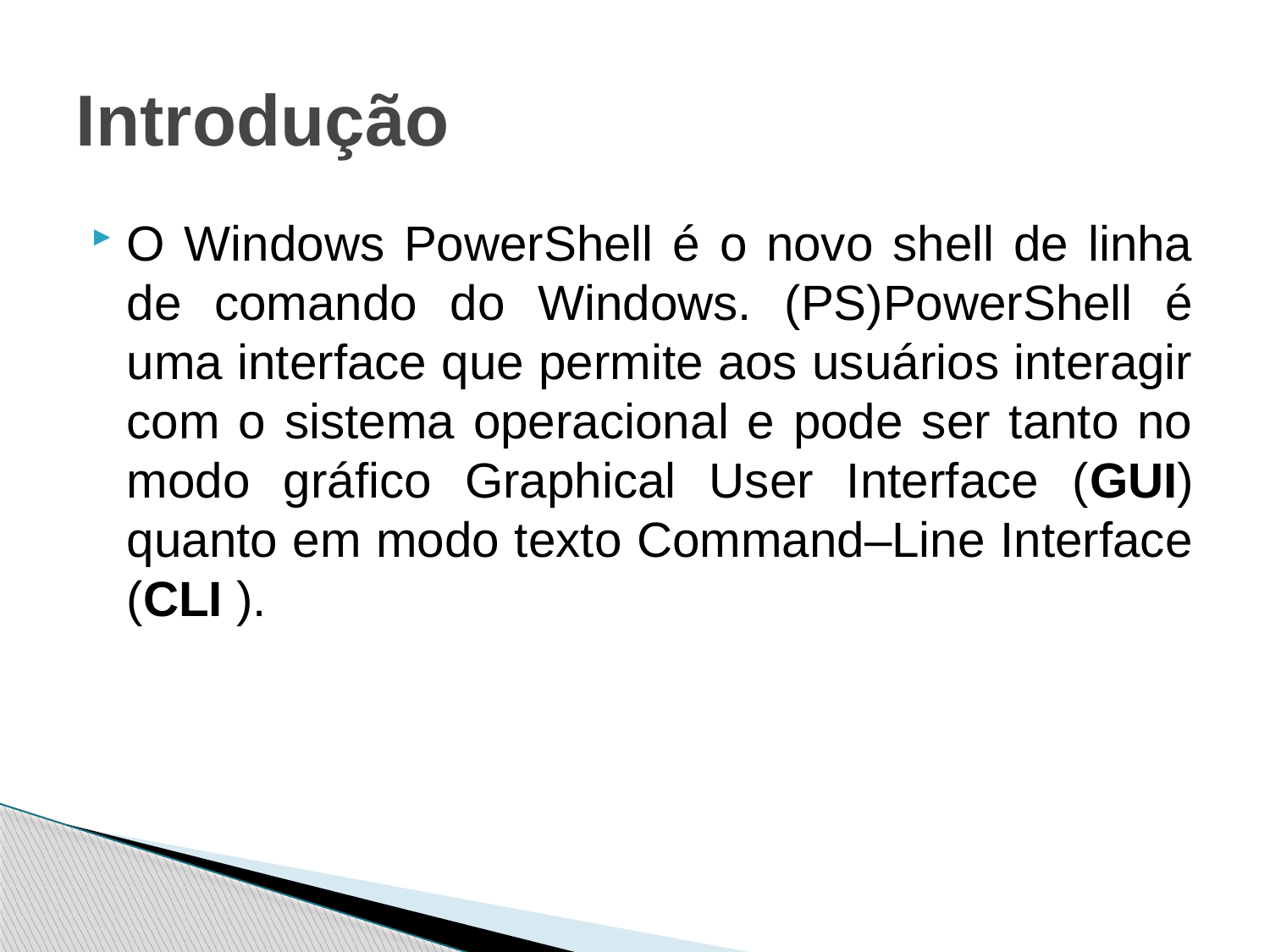

# Introdução
O Windows PowerShell é o novo shell de linha de comando do Windows. (PS)PowerShell é uma interface que permite aos usuários interagir com o sistema operacional e pode ser tanto no modo gráfico Graphical User Interface (GUI) quanto em modo texto Command–Line Interface (CLI ).